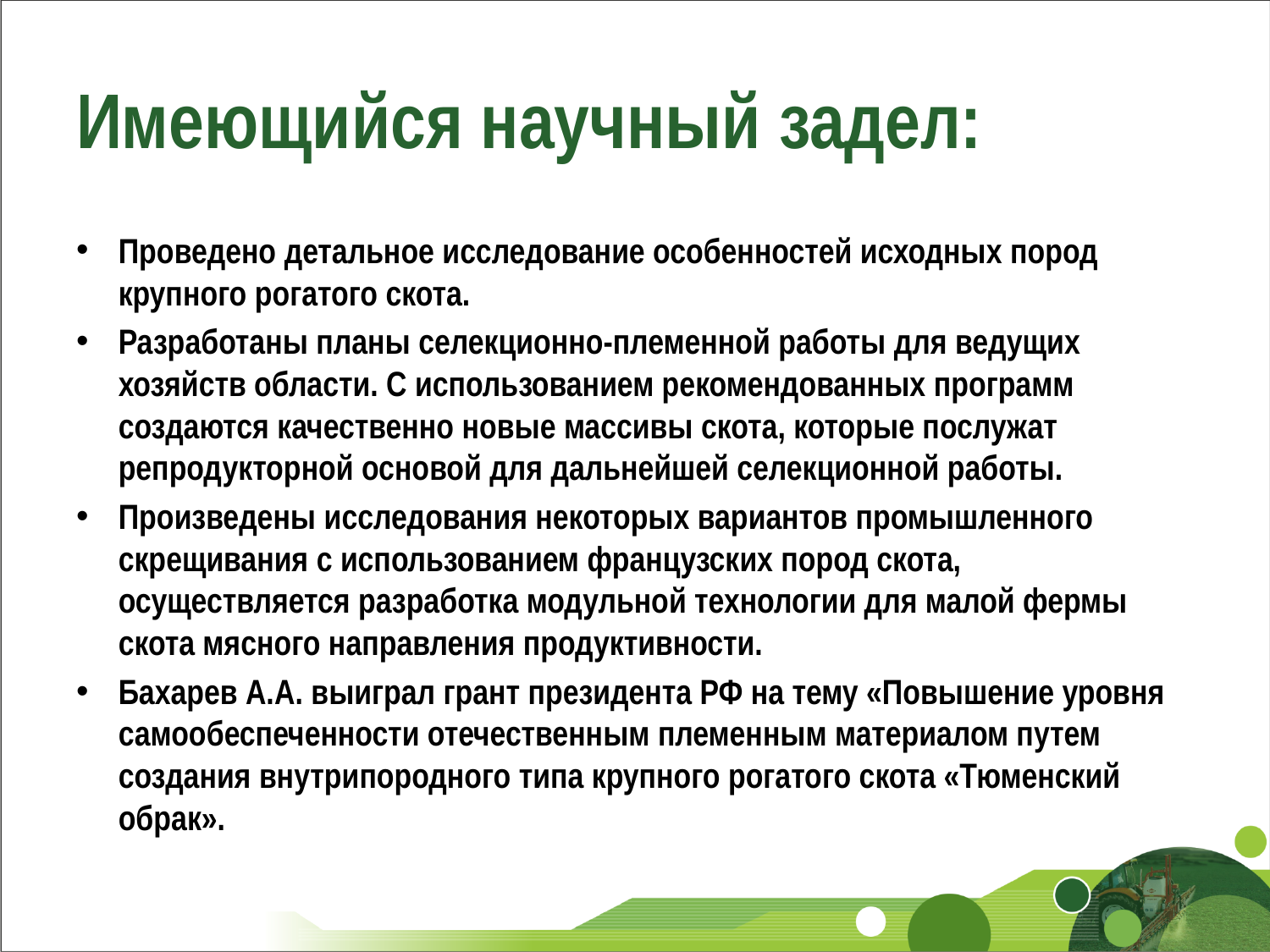

# Имеющийся научный задел:
Проведено детальное исследование особенностей исходных пород крупного рогатого скота.
Разработаны планы селекционно-племенной работы для ведущих хозяйств области. С использованием рекомендованных программ создаются качественно новые массивы скота, которые послужат репродукторной основой для дальнейшей селекционной работы.
Произведены исследования некоторых вариантов промышленного скрещивания с использованием французских пород скота, осуществляется разработка модульной технологии для малой фермы скота мясного направления продуктивности.
Бахарев А.А. выиграл грант президента РФ на тему «Повышение уровня самообеспеченности отечественным племенным материалом путем создания внутрипородного типа крупного рогатого скота «Тюменский обрак».